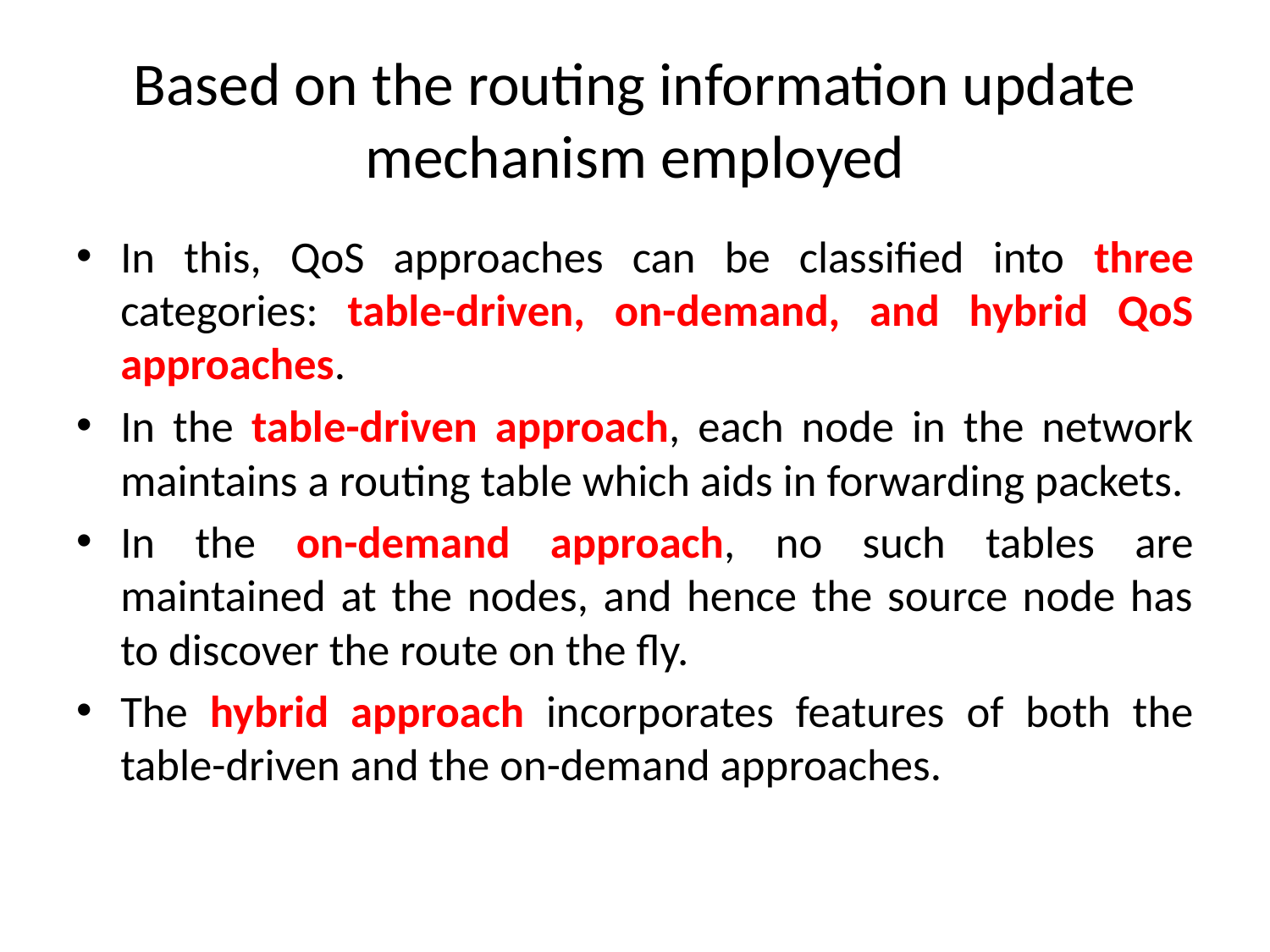

# Based on the routing information update mechanism employed
In this, QoS approaches can be classified into three categories: table-driven, on-demand, and hybrid QoS approaches.
In the table-driven approach, each node in the network maintains a routing table which aids in forwarding packets.
In the on-demand approach, no such tables are maintained at the nodes, and hence the source node has to discover the route on the fly.
The hybrid approach incorporates features of both the table-driven and the on-demand approaches.